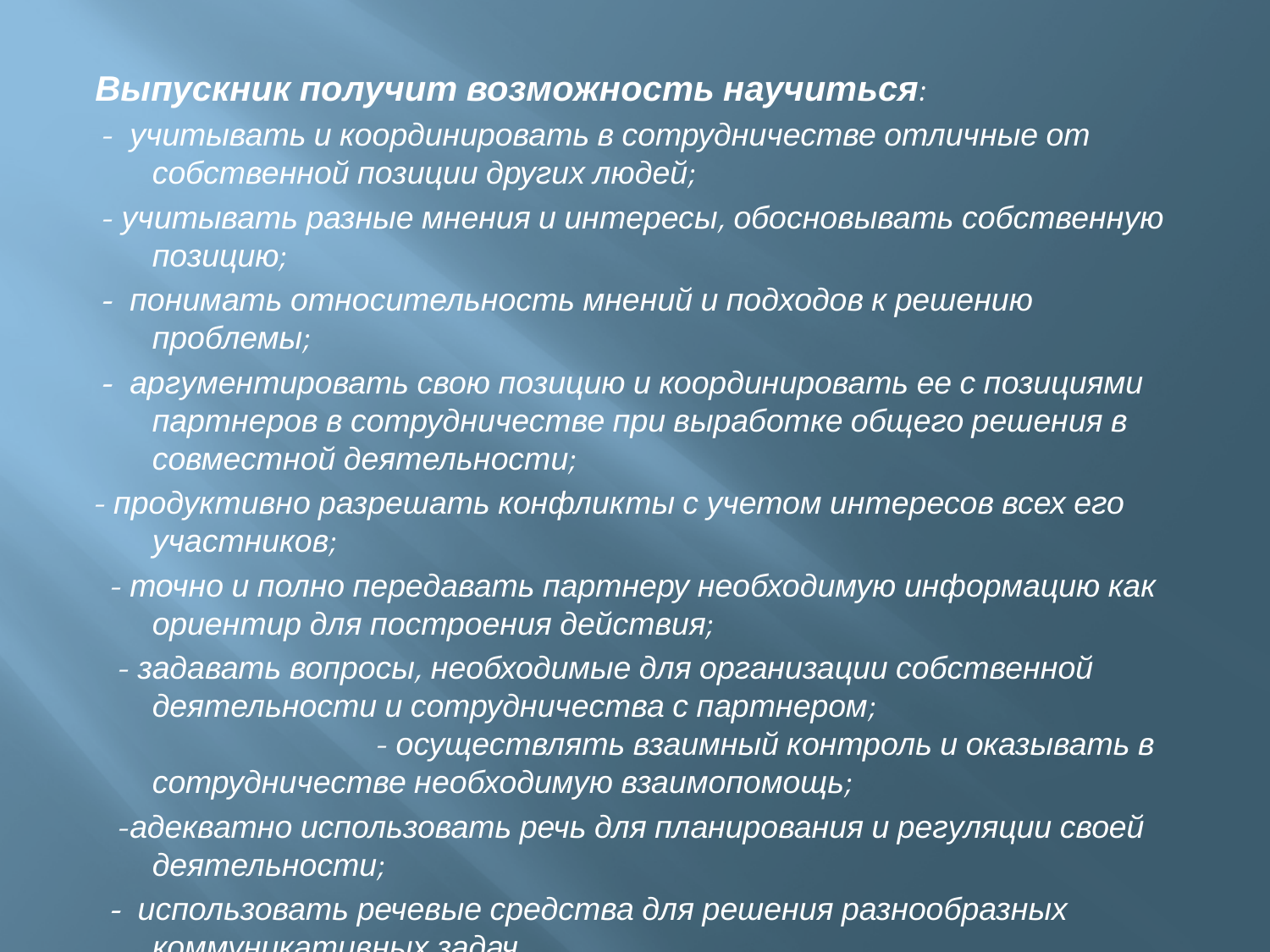

#
Выпускник получит возможность научиться:
 -  учитывать и координировать в сотрудничестве отличные от собственной позиции других людей;
 - учитывать разные мнения и интересы, обосновывать собственную позицию;
 -  понимать относительность мнений и подходов к решению проблемы;
 -  аргументировать свою позицию и координировать ее с позициями партнеров в сотрудничестве при выработке общего решения в совместной деятельности;
- продуктивно разрешать конфликты с учетом интересов всех его участников;
  - точно и полно передавать партнеру необходимую информацию как ориентир для построения действия;
   - задавать вопросы, необходимые для организации собственной деятельности и сотрудничества с партнером;                                                                    - осуществлять взаимный контроль и оказывать в сотрудничестве необходимую взаимопомощь;
   -адекватно использовать речь для планирования и регуляции своей деятельности;
  -  использовать речевые средства для решения разнообразных коммуникативных задач.